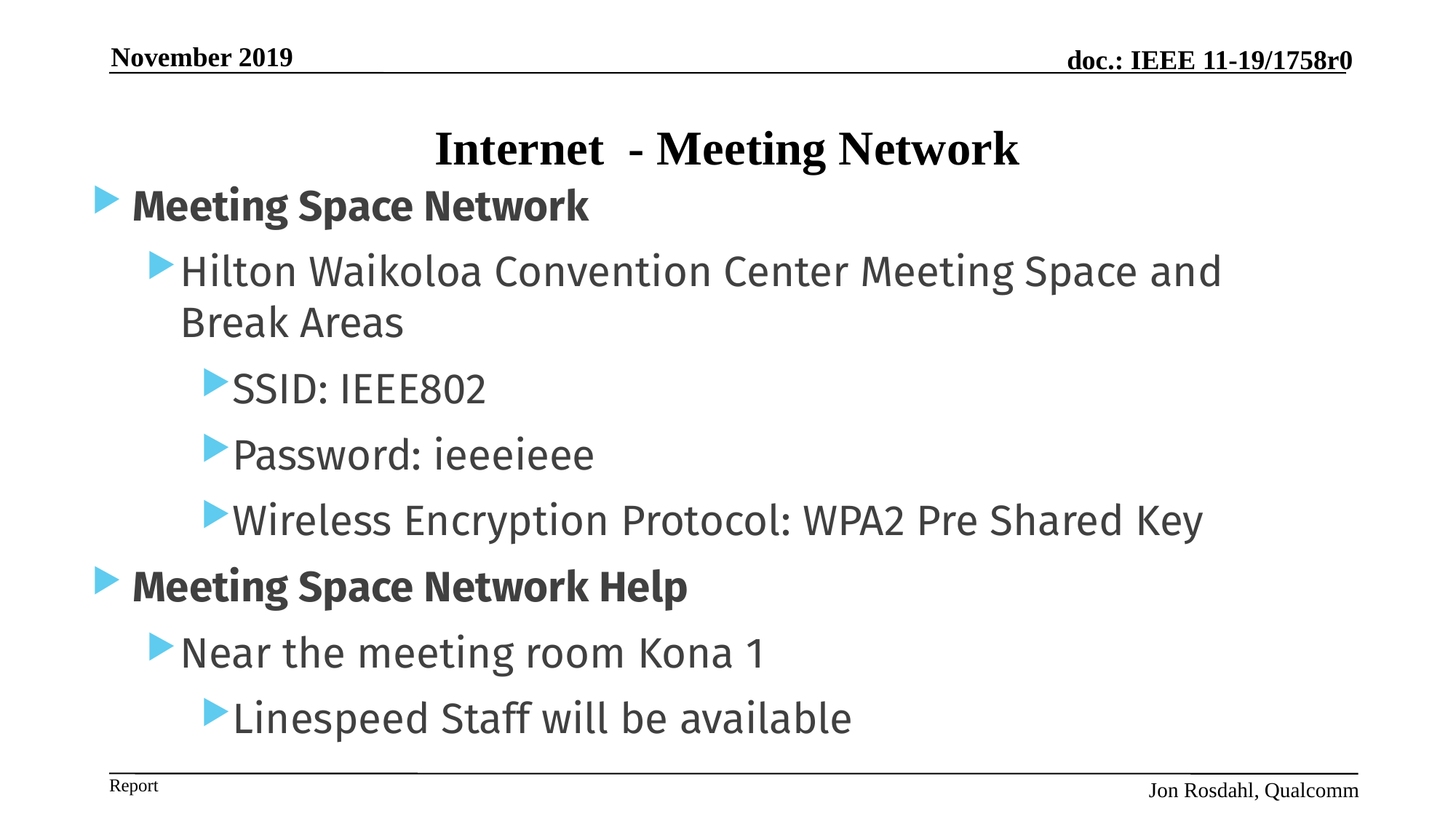

November 2019
# Internet  - Meeting Network
Meeting Space Network
Hilton Waikoloa Convention Center Meeting Space and Break Areas
SSID: IEEE802
Password: ieeeieee
Wireless Encryption Protocol: WPA2 Pre Shared Key
Meeting Space Network Help
Near the meeting room Kona 1
Linespeed Staff will be available

Jon Rosdahl, Qualcomm